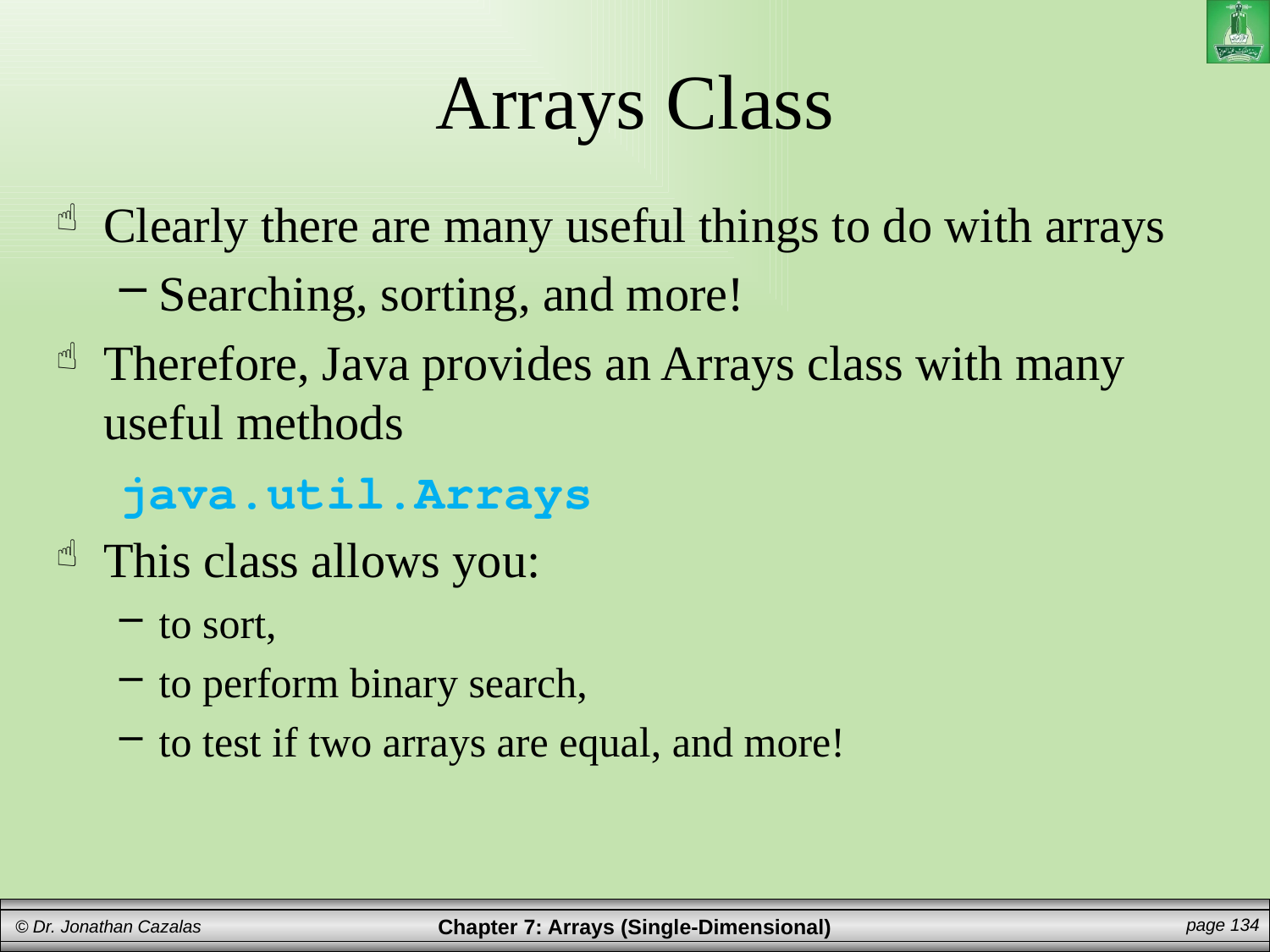

# Arrays Class
Clearly there are many useful things to do with arrays
Searching, sorting, and more!
Therefore, Java provides an Arrays class with many useful methods
java.util.Arrays
This class allows you:
to sort,
to perform binary search,
to test if two arrays are equal, and more!